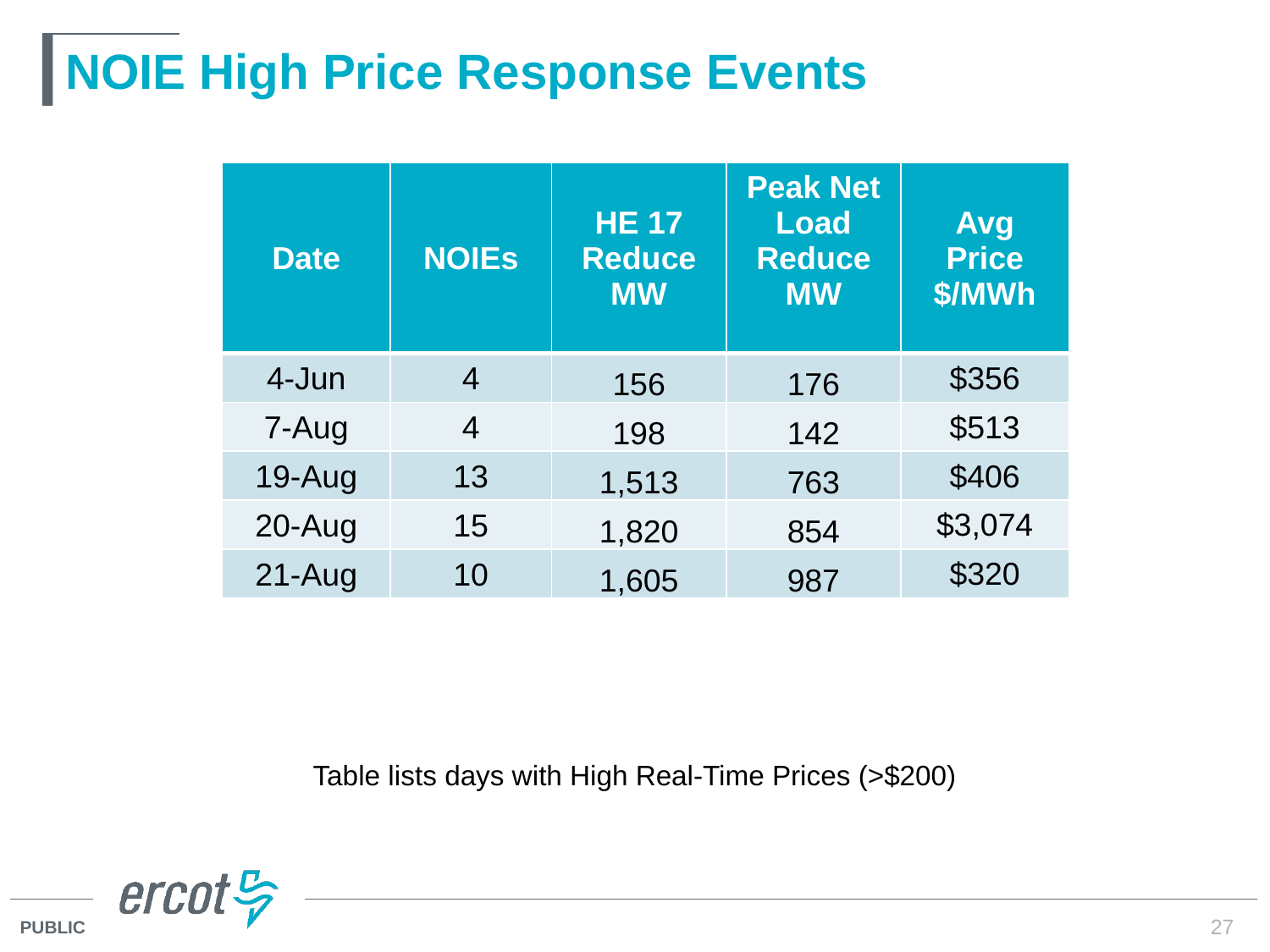

# NOIE High Price Response Events
| Date | NOIEs | HE 17 Reduce MW | Peak Net Load Reduce MW | Avg Price $/MWh |
| --- | --- | --- | --- | --- |
| 4-Jun | 4 | 156 | 176 | $356 |
| 7-Aug | 4 | 198 | 142 | $513 |
| 19-Aug | 13 | 1,513 | 763 | $406 |
| 20-Aug | 15 | 1,820 | 854 | $3,074 |
| 21-Aug | 10 | 1,605 | 987 | $320 |
Table lists days with High Real-Time Prices (>$200)
27